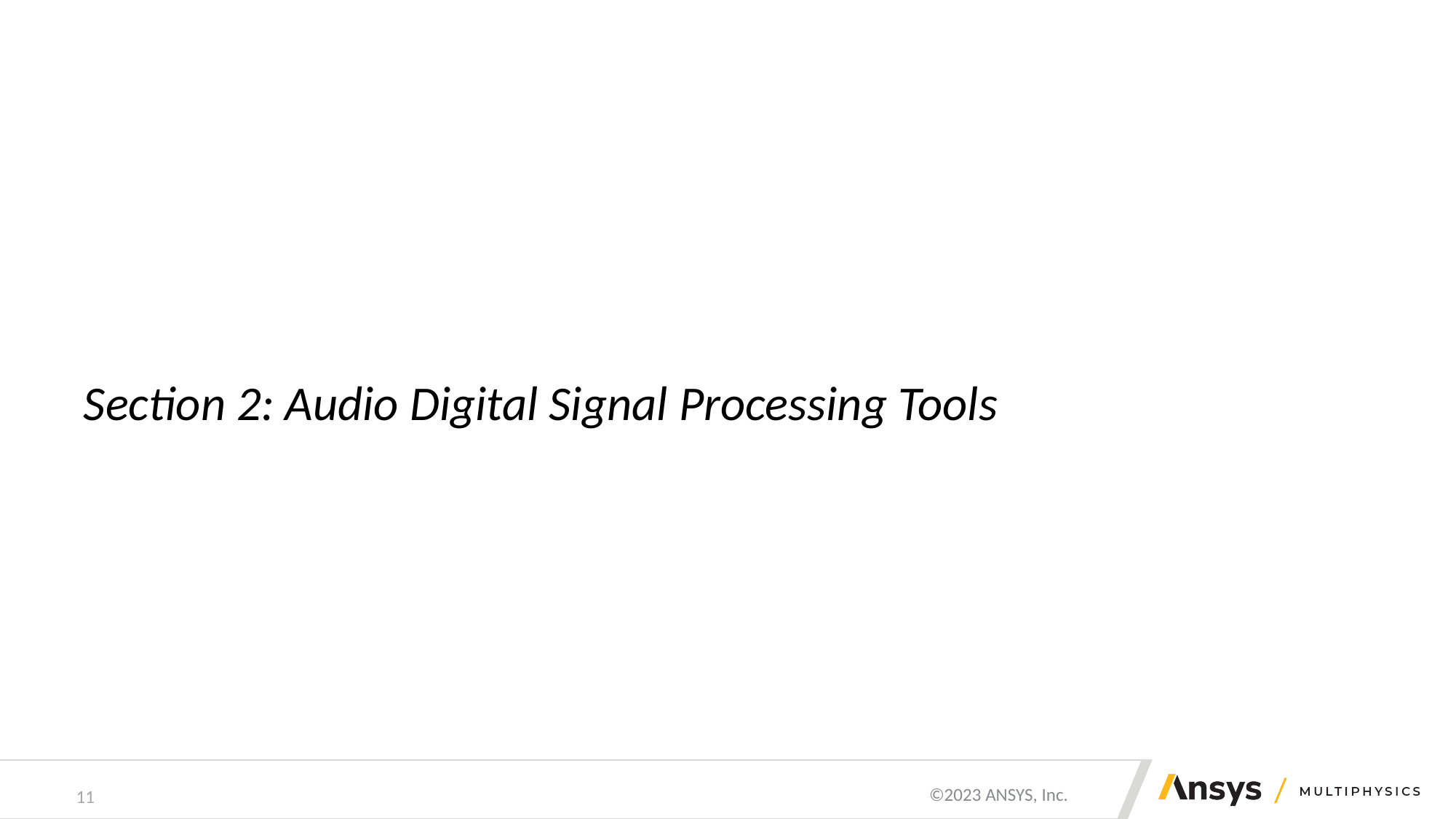

# Section 2: Audio Digital Signal Processing Tools
11